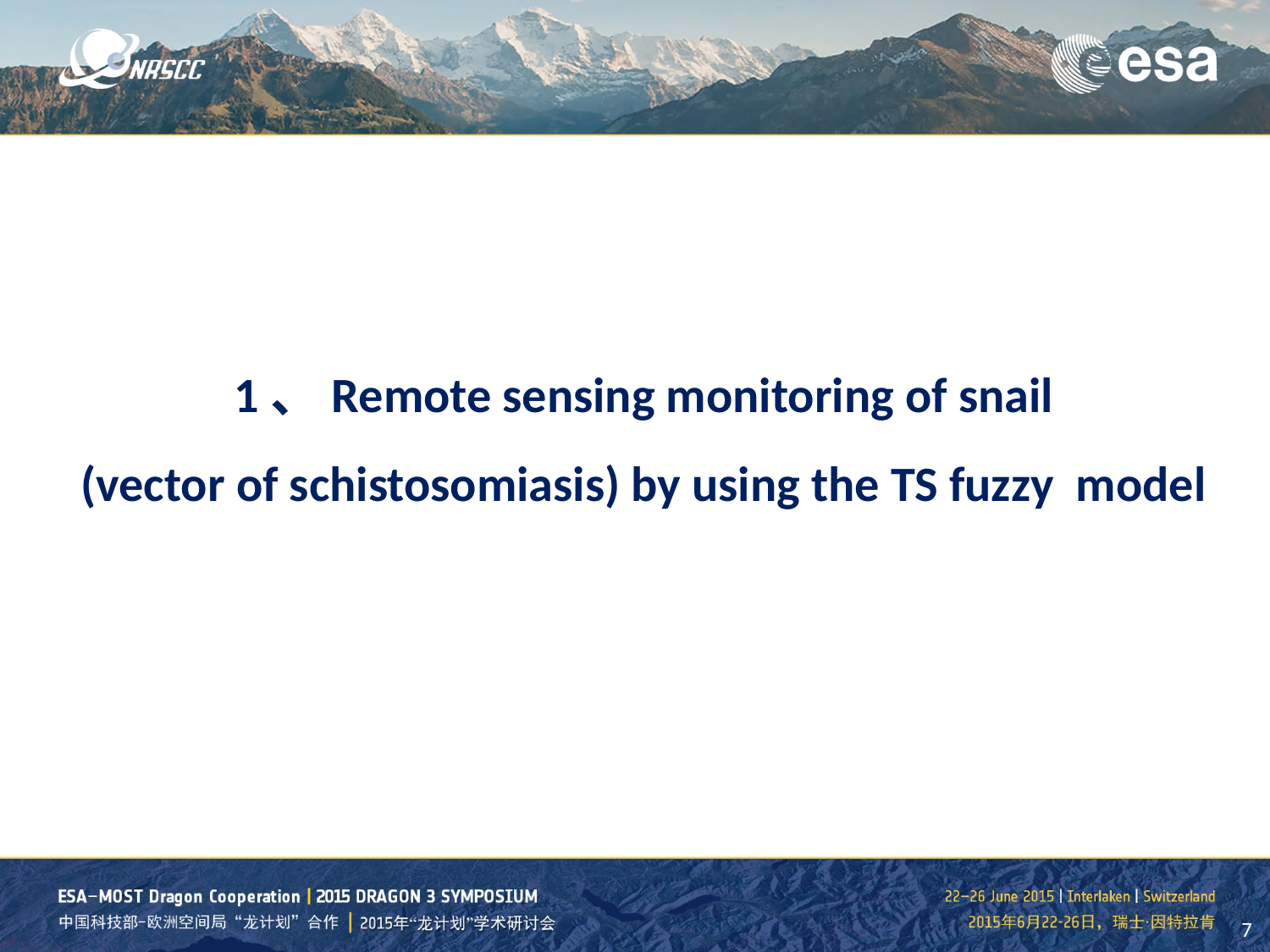

1、Remote sensing monitoring of snail
(vector of schistosomiasis) by using the TS fuzzy  model